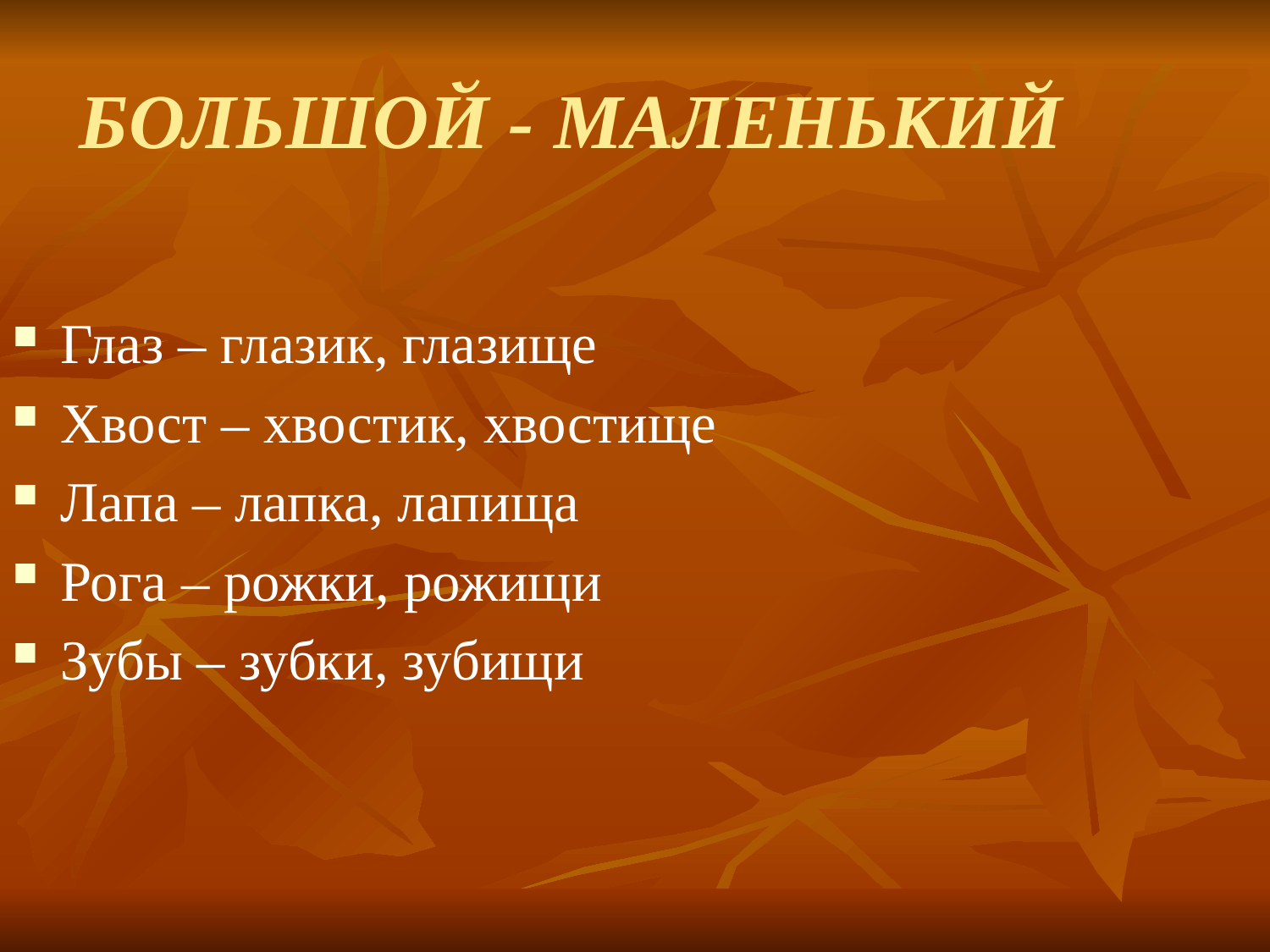

БОЛЬШОЙ - МАЛЕНЬКИЙ

Глаз – глазик, глазище
Хвост – хвостик, хвостище
Лапа – лапка, лапища
Рога – рожки, рожищи
Зубы – зубки, зубищи